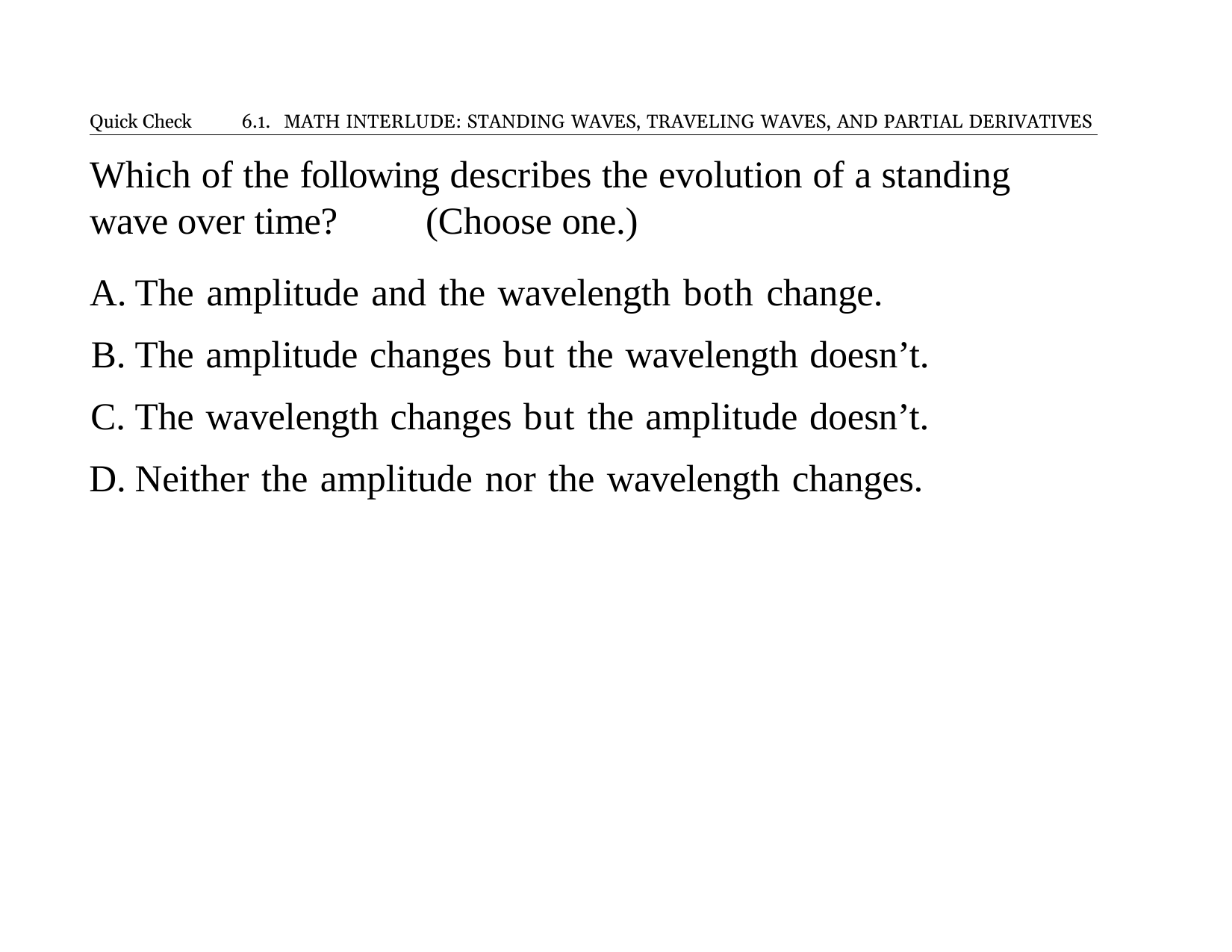

Quick Check	6.1.  MATH INTERLUDE: STANDING WAVES, TRAVELING WAVES, AND PARTIAL DERIVATIVES

# Which of the following describes the evolution of a standing wave over time?	(Choose one.)
The amplitude and the wavelength both change.
The amplitude changes but the wavelength doesn’t.
The wavelength changes but the amplitude doesn’t.
Neither the amplitude nor the wavelength changes.